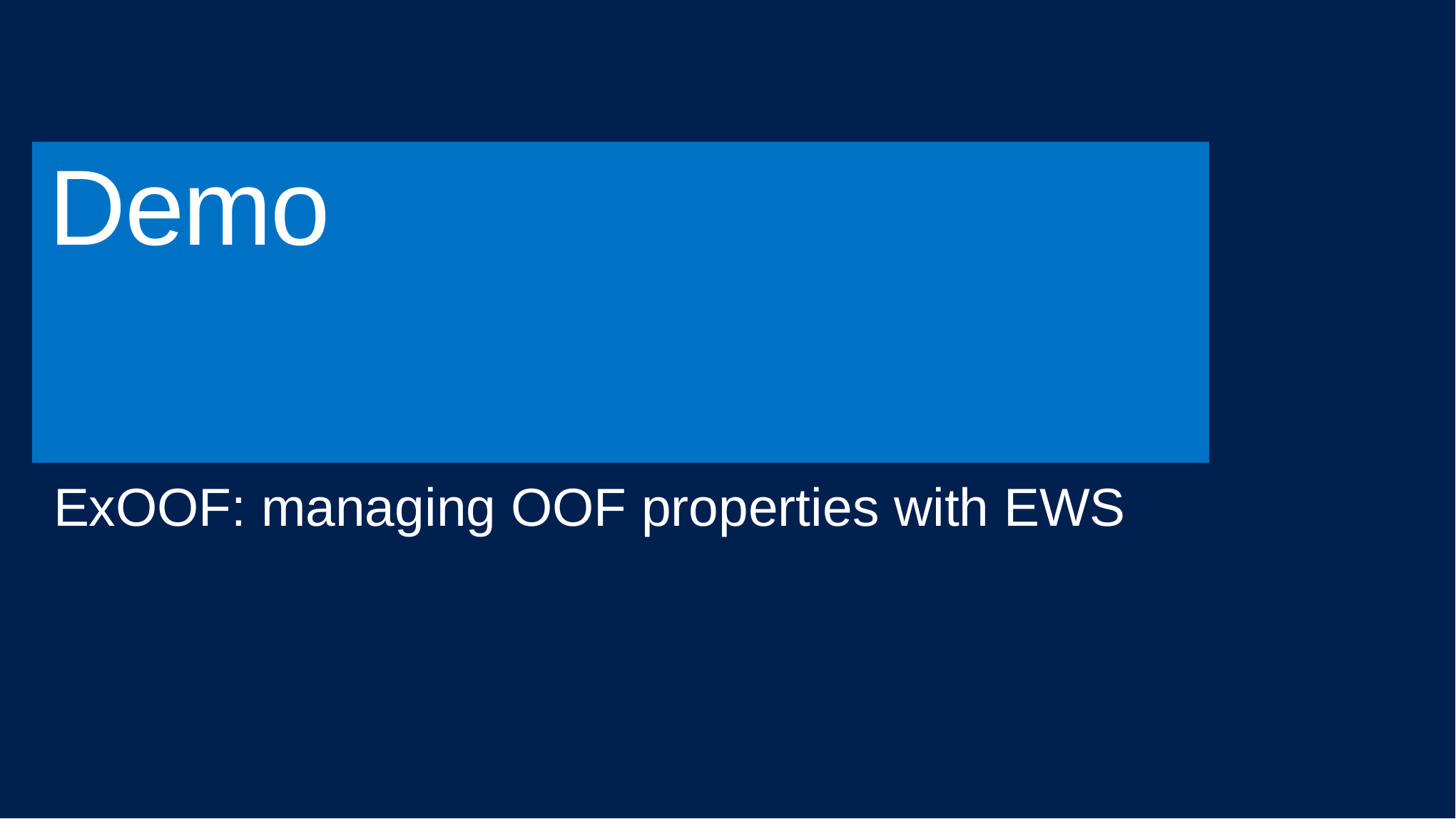

# Demo
ExOOF: managing OOF properties with EWS